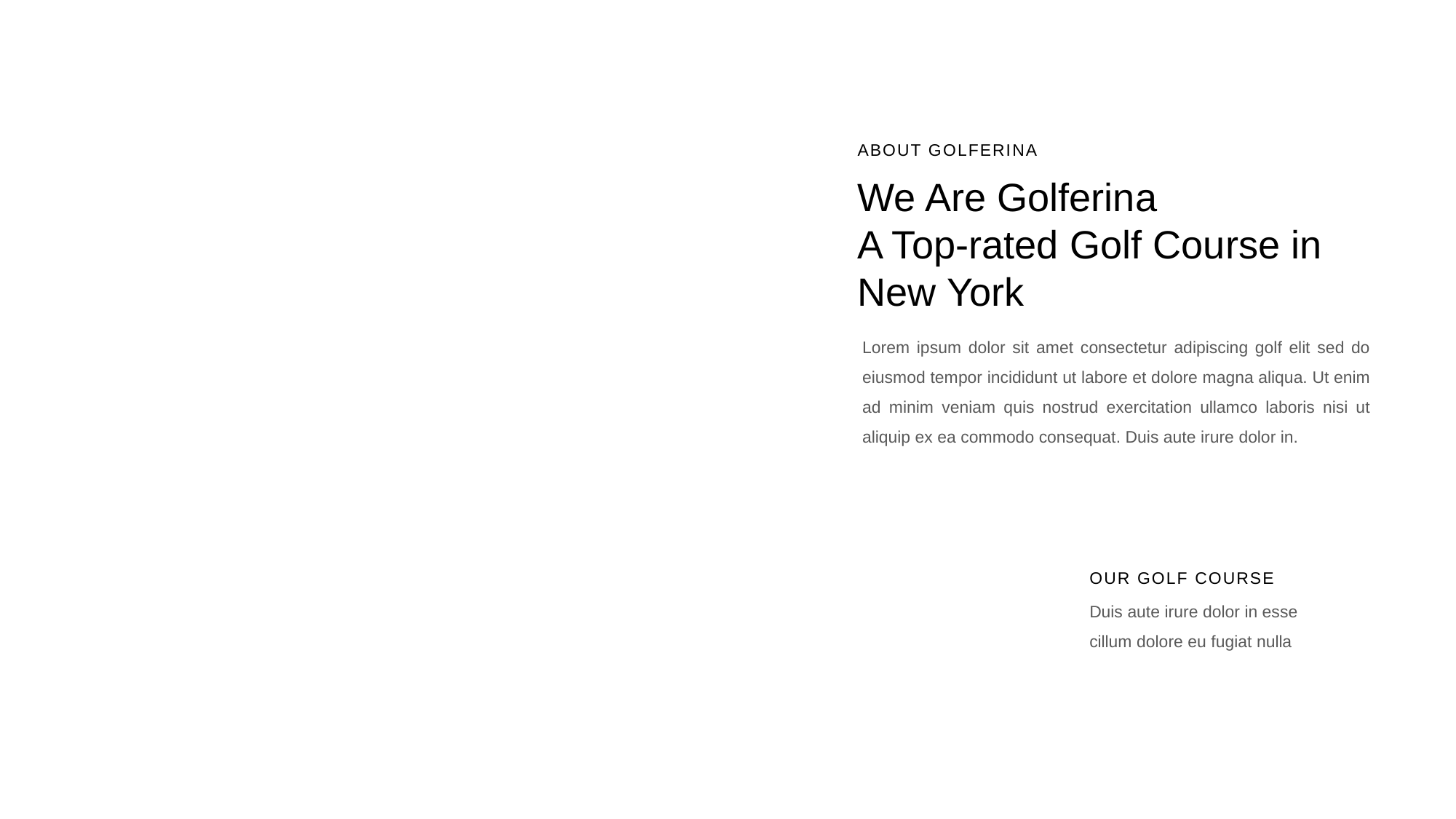

ABOUT GOLFERINA
We Are Golferina
A Top-rated Golf Course in New York
Lorem ipsum dolor sit amet consectetur adipiscing golf elit sed do eiusmod tempor incididunt ut labore et dolore magna aliqua. Ut enim ad minim veniam quis nostrud exercitation ullamco laboris nisi ut aliquip ex ea commodo consequat. Duis aute irure dolor in.

OUR GOLF COURSE
Duis aute irure dolor in esse cillum dolore eu fugiat nulla